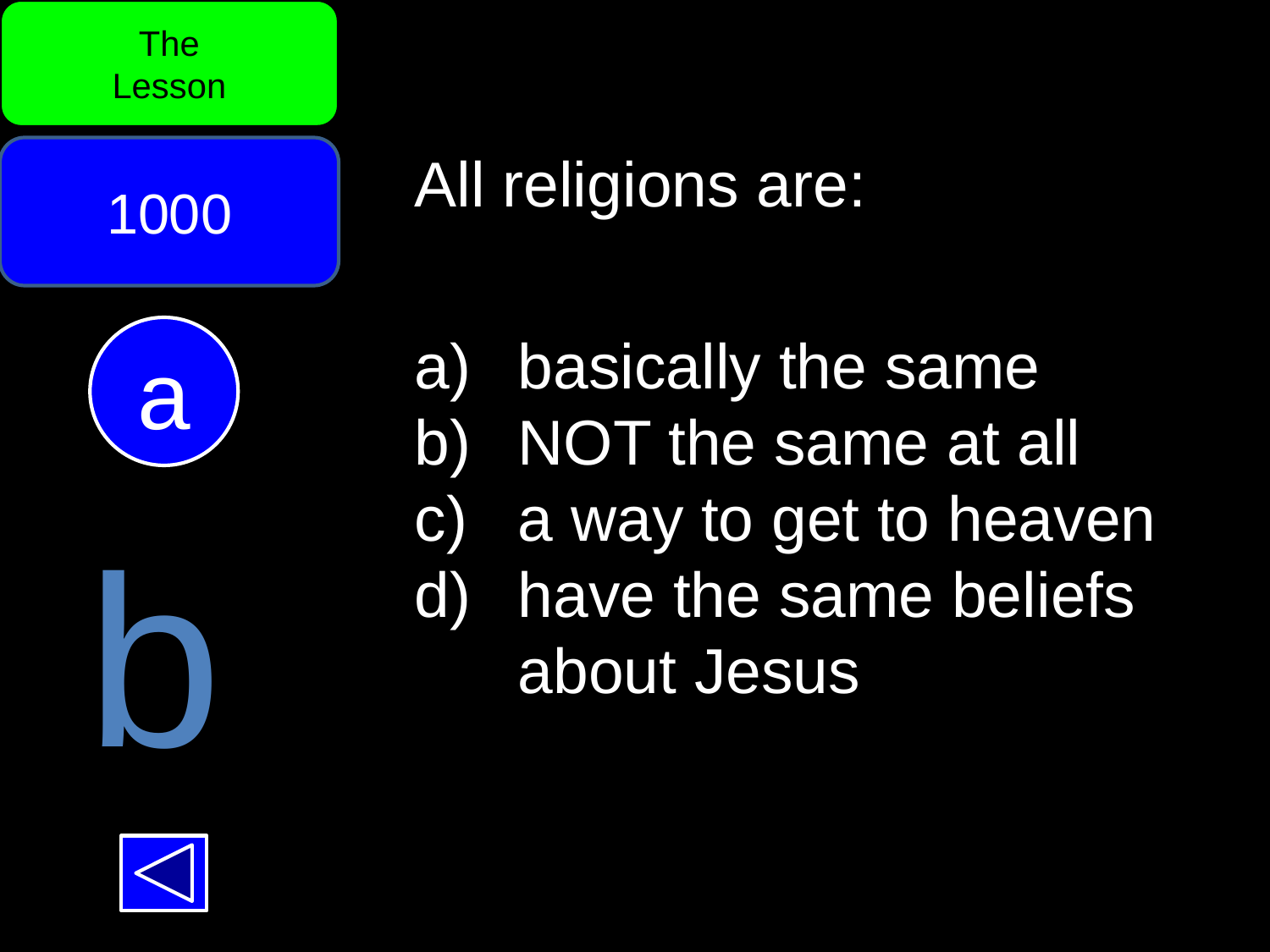

The
Lesson
1000
All religions are:

basically the same
NOT the same at all
a way to get to heaven
have the same beliefs about Jesus
a
b